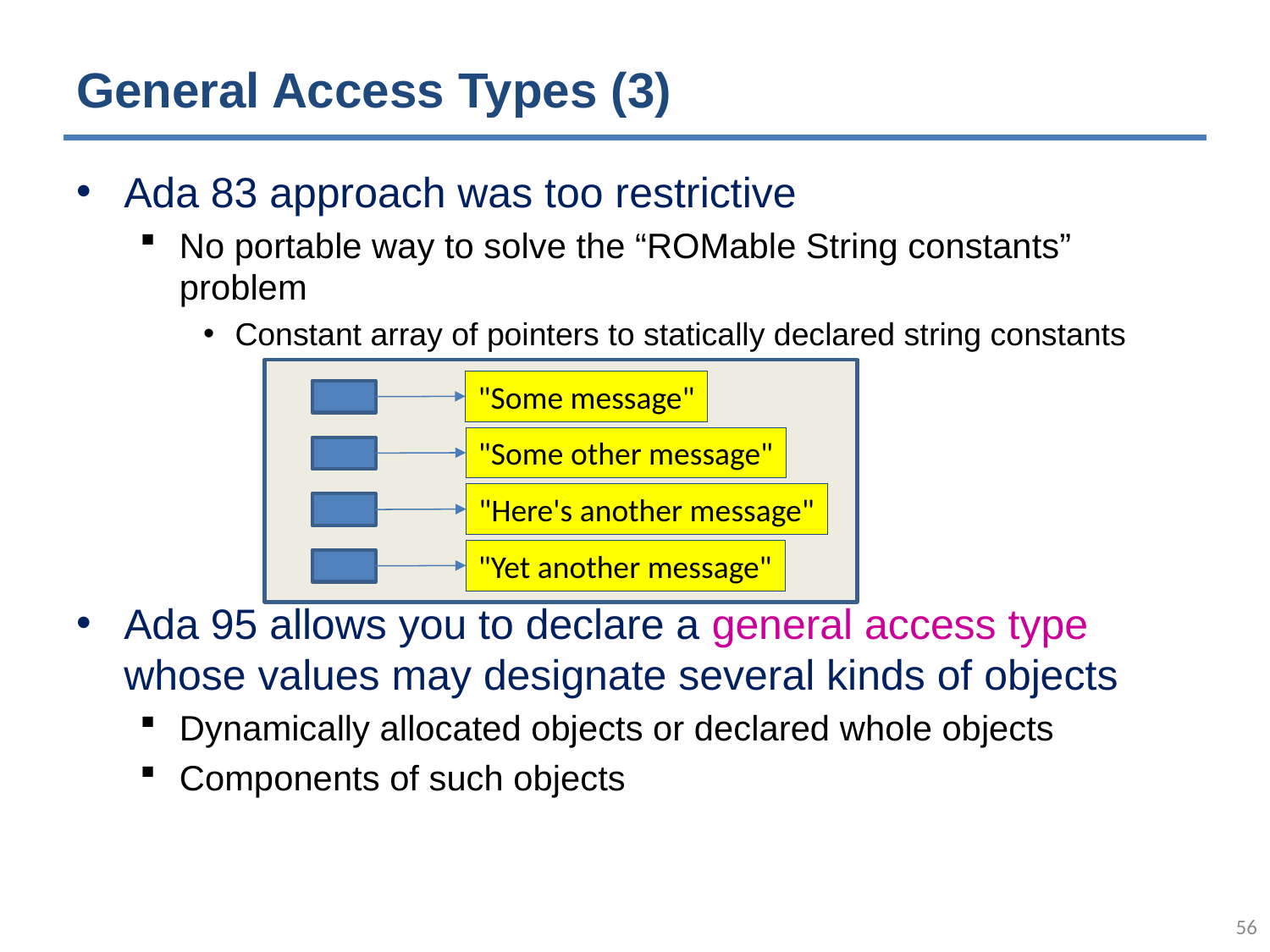

# General Access Types (3)
Ada 83 approach was too restrictive
No portable way to solve the “ROMable String constants” problem
Constant array of pointers to statically declared string constants

Ada 95 allows you to declare a general access type whose values may designate several kinds of objects
Dynamically allocated objects or declared whole objects
Components of such objects

"Some message"

"Some other message"

"Here's another message"

"Yet another message"

56